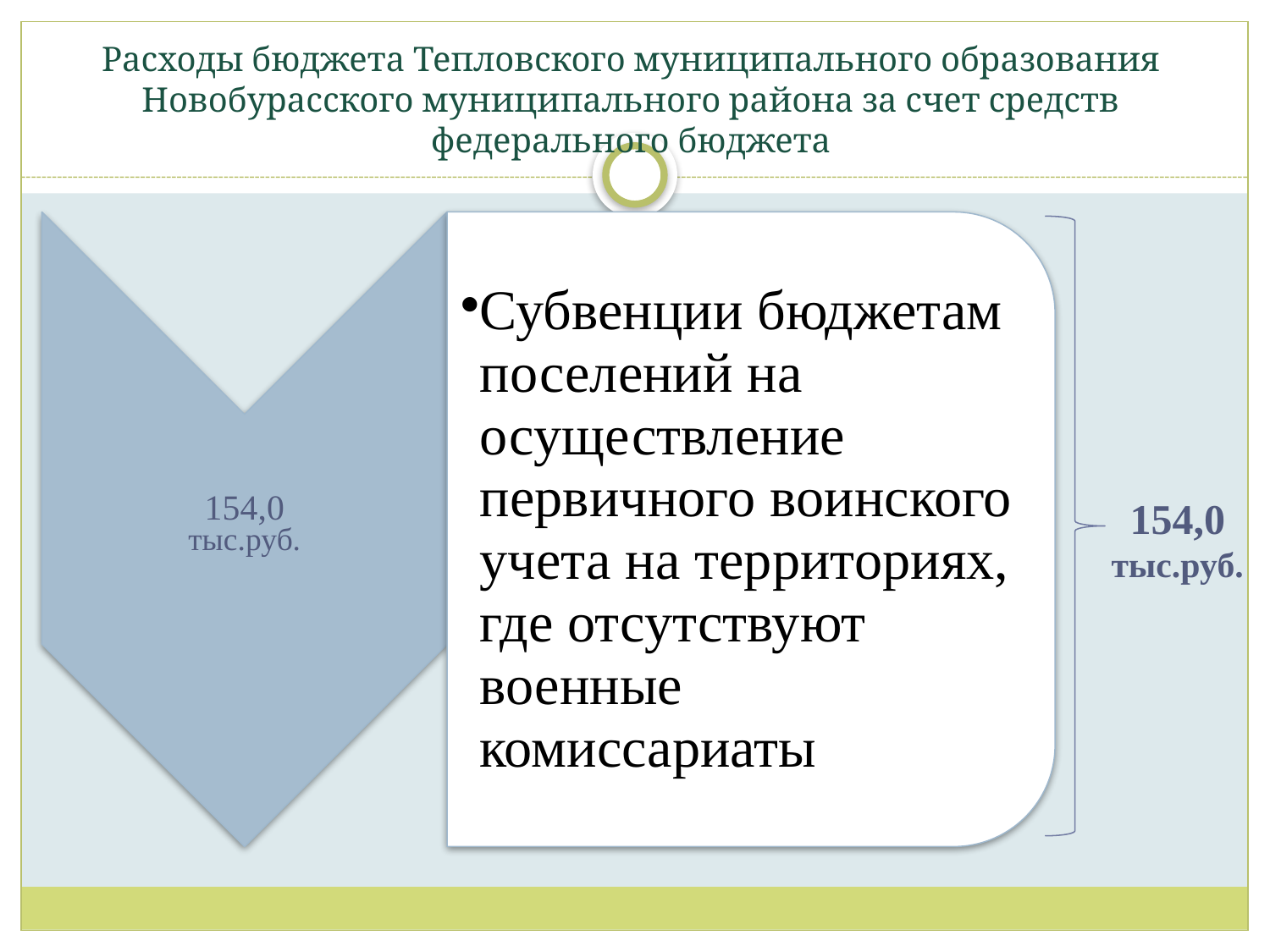

# Расходы бюджета Тепловского муниципального образования Новобурасского муниципального района за счет средств федерального бюджета
154,0
тыс.руб.
Субвенции бюджетам поселений на осуществление первичного воинского учета на территориях, где отсутствуют военные комиссариаты

154,0
тыс.руб.